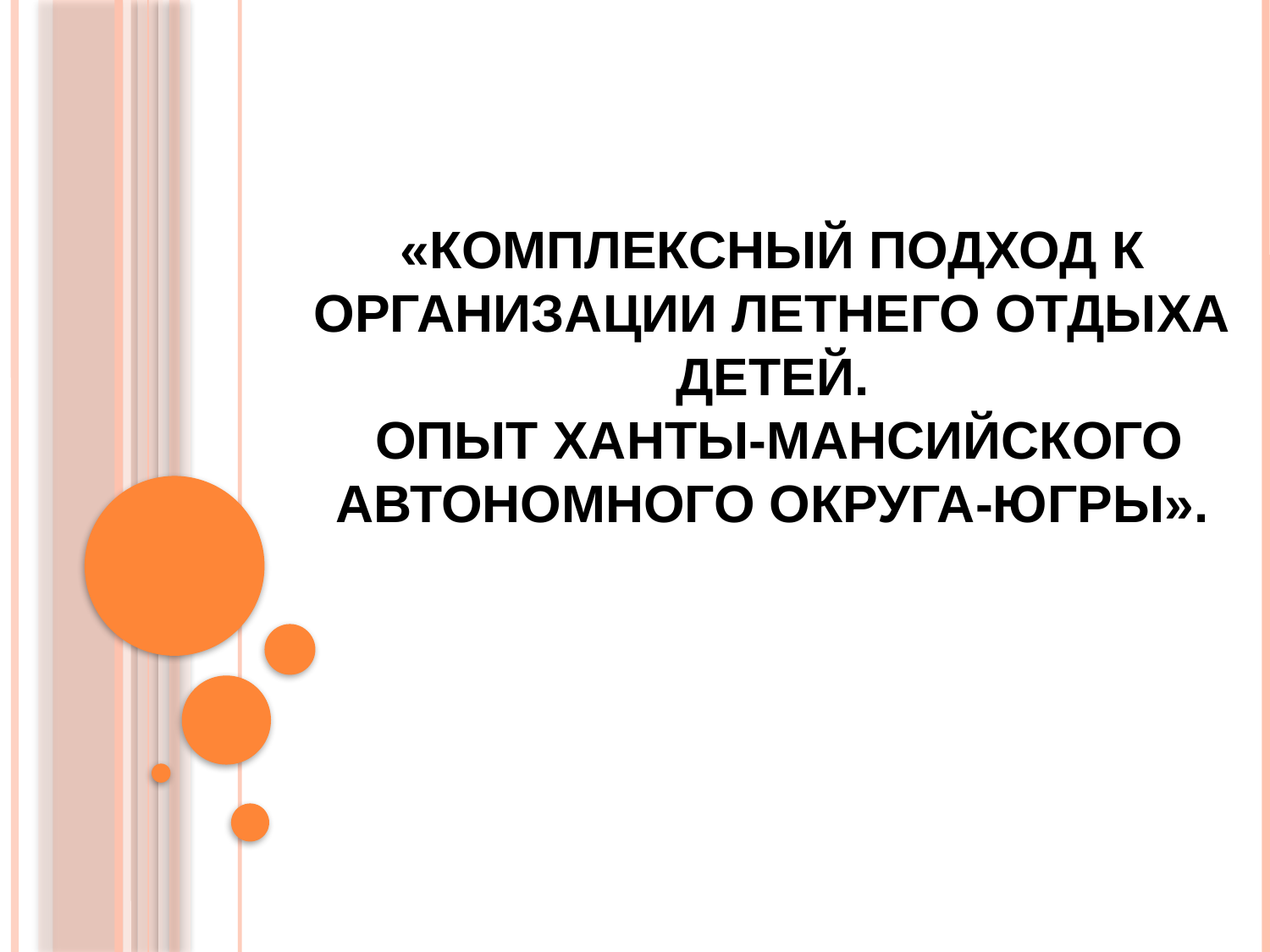

# «Комплексный подход к организации летнего отдыха детей. Опыт Ханты-Мансийского автономного округа-Югры».